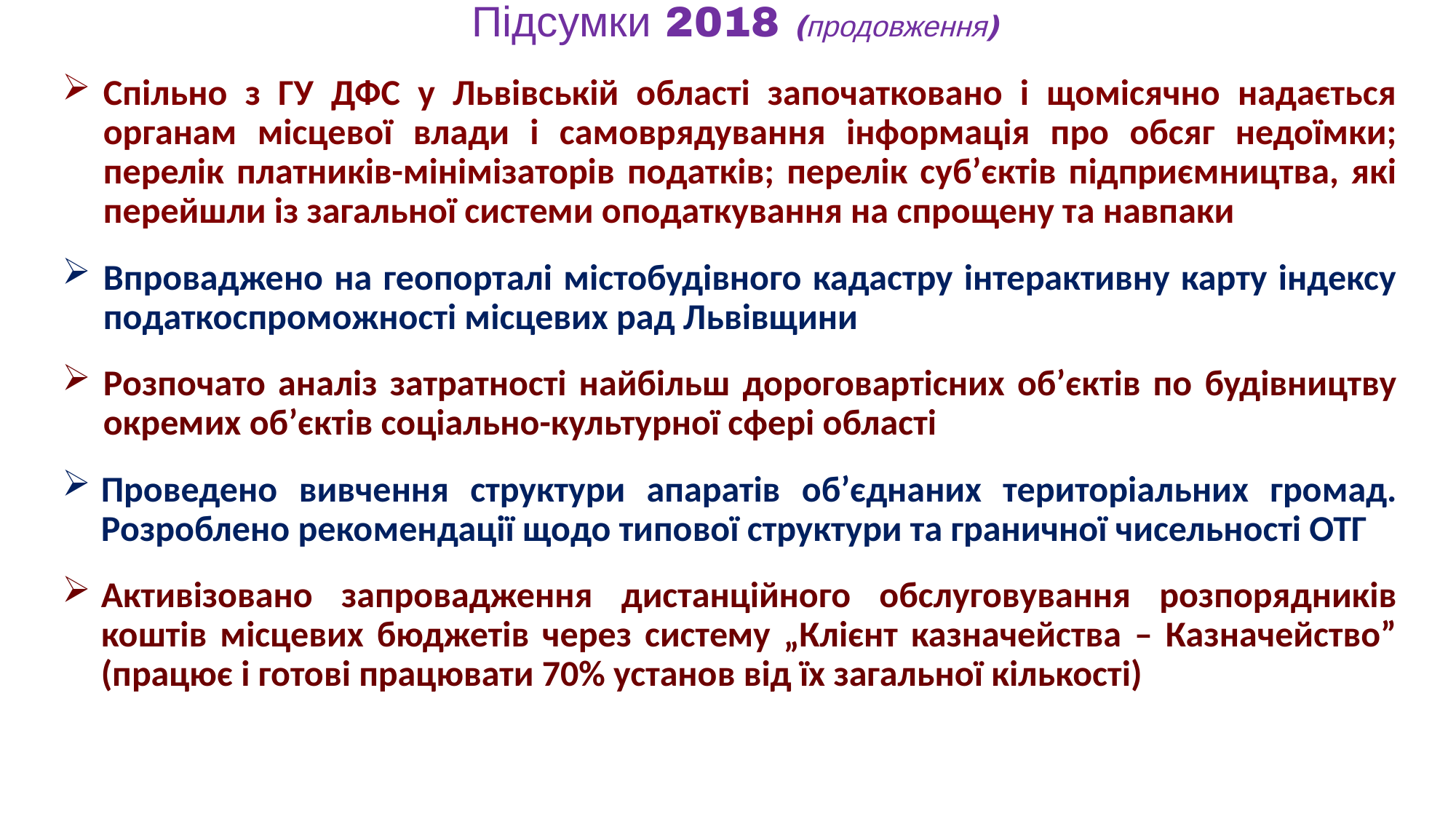

# Підсумки 2018 (продовження)
Спільно з ГУ ДФС у Львівській області започатковано і щомісячно надається органам місцевої влади і самоврядування інформація про обсяг недоїмки; перелік платників-мінімізаторів податків; перелік суб’єктів підприємництва, які перейшли із загальної системи оподаткування на спрощену та навпаки
Впроваджено на геопорталі містобудівного кадастру інтерактивну карту індексу податкоспроможності місцевих рад Львівщини
Розпочато аналіз затратності найбільш дороговартісних об’єктів по будівництву окремих об’єктів соціально-культурної сфері області
Проведено вивчення структури апаратів об’єднаних територіальних громад. Розроблено рекомендації щодо типової структури та граничної чисельності ОТГ
Активізовано запровадження дистанційного обслуговування розпорядників коштів місцевих бюджетів через систему „Клієнт казначейства – Казначейство” (працює і готові працювати 70% установ від їх загальної кількості)